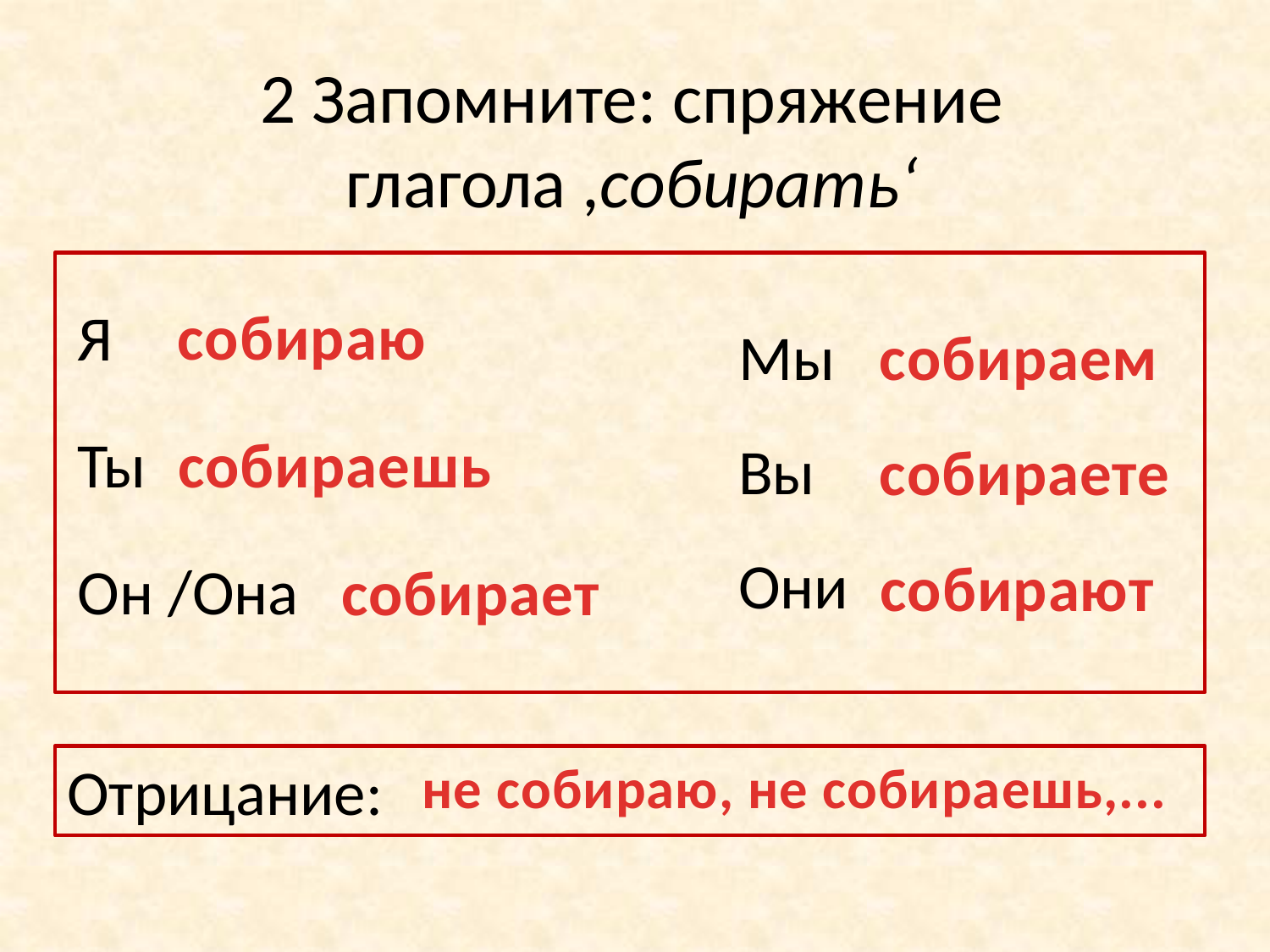

2 Запомните: спряжение глагола ,собирать‘

Я
Ты
Он /Она
собираю
Мы
Вы
Они
собираем
собираешь
собираете
собирают
собирает

не собираю, не собираешь,...
Отрицание: